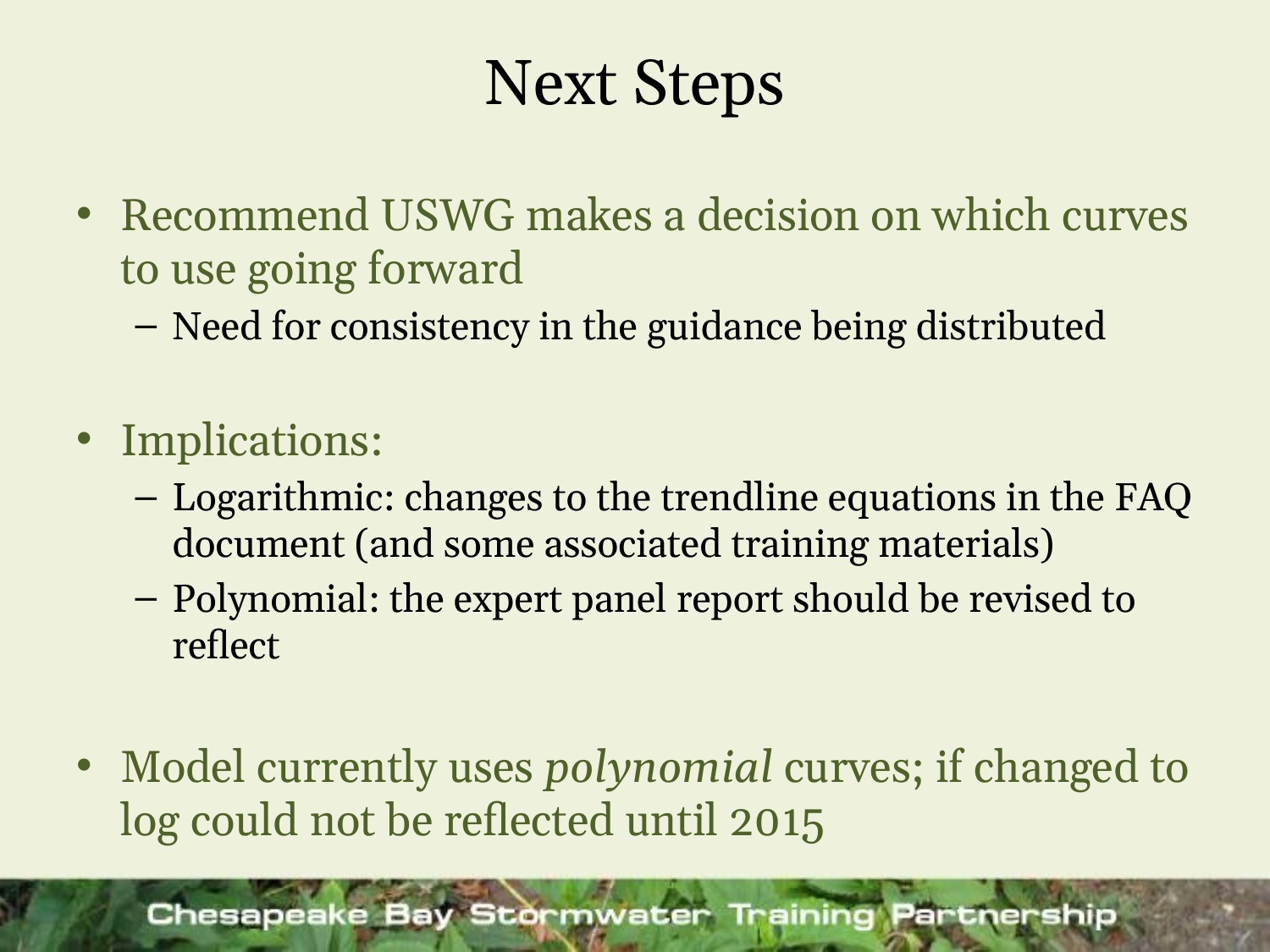

# Next Steps
Recommend USWG makes a decision on which curves to use going forward
Need for consistency in the guidance being distributed

Implications:
Logarithmic: changes to the trendline equations in the FAQ document (and some associated training materials)
Polynomial: the expert panel report should be revised to reflect

Model currently uses polynomial curves; if changed to log could not be reflected until 2015